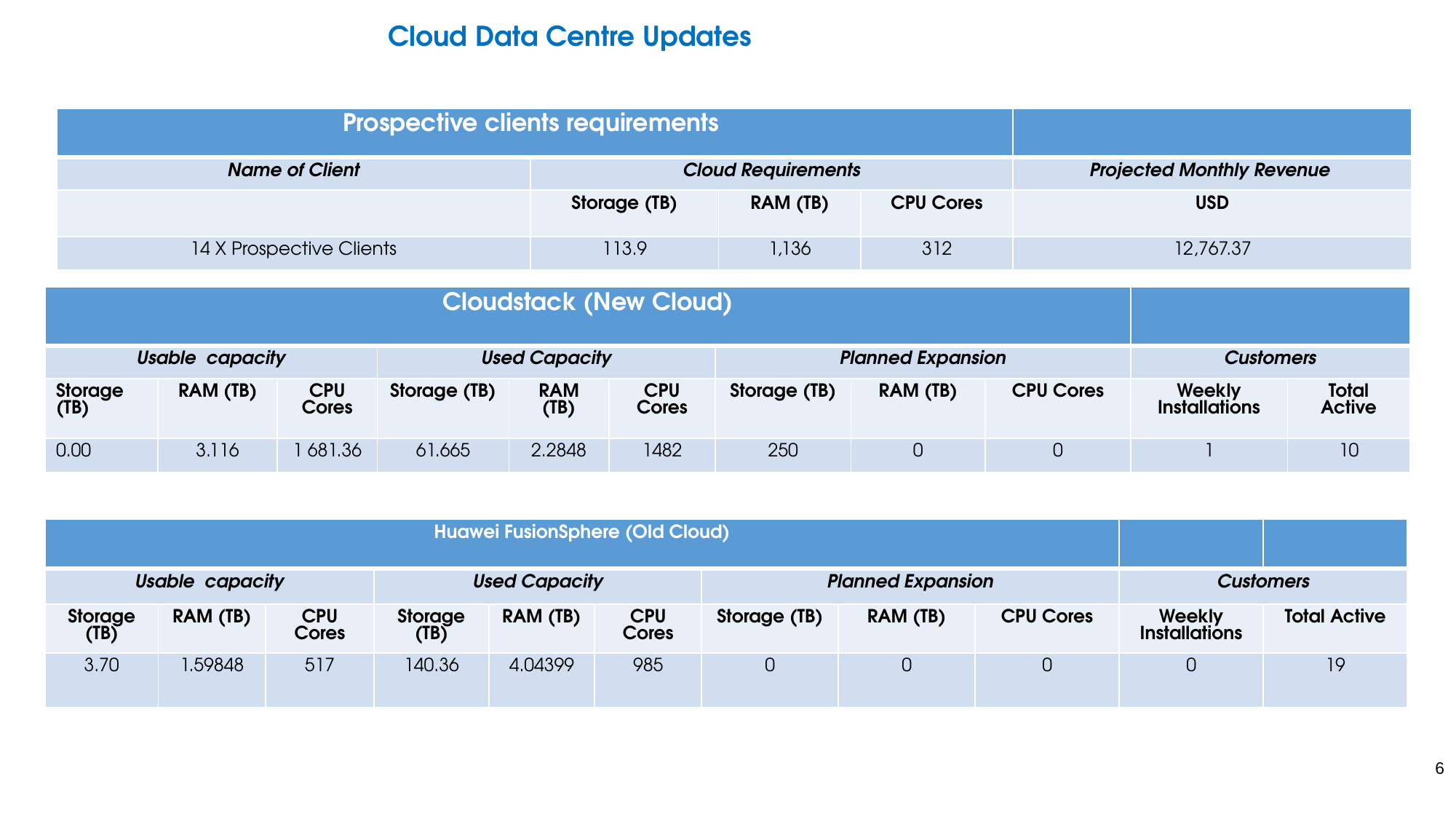

# Cloud Data Centre Updates
| Prospective clients requirements |  |  |  |  |
| --- | --- | --- | --- | --- |
| Name of Client | Cloud Requirements |  |  | Projected Monthly Revenue |
|  | Storage (TB) | RAM (TB) | CPU Cores | USD |
| 14 X Prospective Clients | 113.9 | 1,136 | 312 | 12,767.37 |
| Cloudstack (New Cloud) |  |  |  |  |  |  |  |  |  |  |
| --- | --- | --- | --- | --- | --- | --- | --- | --- | --- | --- |
| Usable capacity |  |  | Used Capacity |  |  | Planned Expansion |  |  | Customers |  |
| Storage (TB) | RAM (TB) | CPU Cores | Storage (TB) | RAM (TB) | CPU Cores | Storage (TB) | RAM (TB) | CPU Cores | Weekly Installations | Total Active |
| 0.00 | 3.116 | 1 681.36 | 61.665 | 2.2848 | 1482 | 250 | 0 | 0 | 1 | 10 |
| Huawei FusionSphere (Old Cloud) |  |  |  |  |  |  |  |  |  |  |
| --- | --- | --- | --- | --- | --- | --- | --- | --- | --- | --- |
| Usable capacity |  |  | Used Capacity |  |  | Planned Expansion |  |  | Customers |  |
| Storage (TB) | RAM (TB) | CPU Cores | Storage (TB) | RAM (TB) | CPU Cores | Storage (TB) | RAM (TB) | CPU Cores | Weekly Installations | Total Active |
| 3.70 | 1.59848 | 517 | 140.36 | 4.04399 | 985 | 0 | 0 | 0 | 0 | 19 |
6